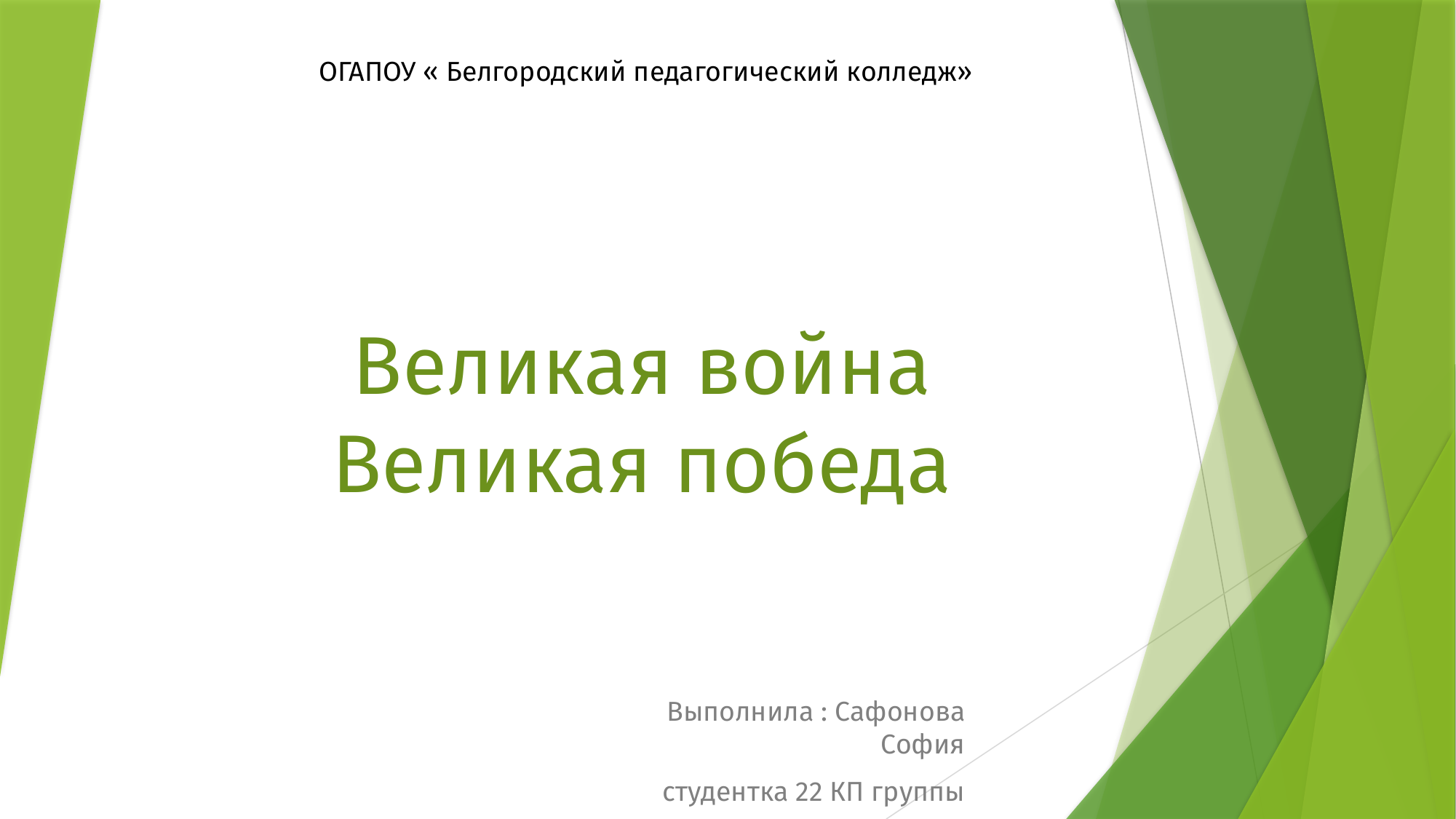

ОГАПОУ « Белгородский педагогический колледж»
# Великая война Великая победа
Выполнила : Сафонова София
 студентка 22 КП группы